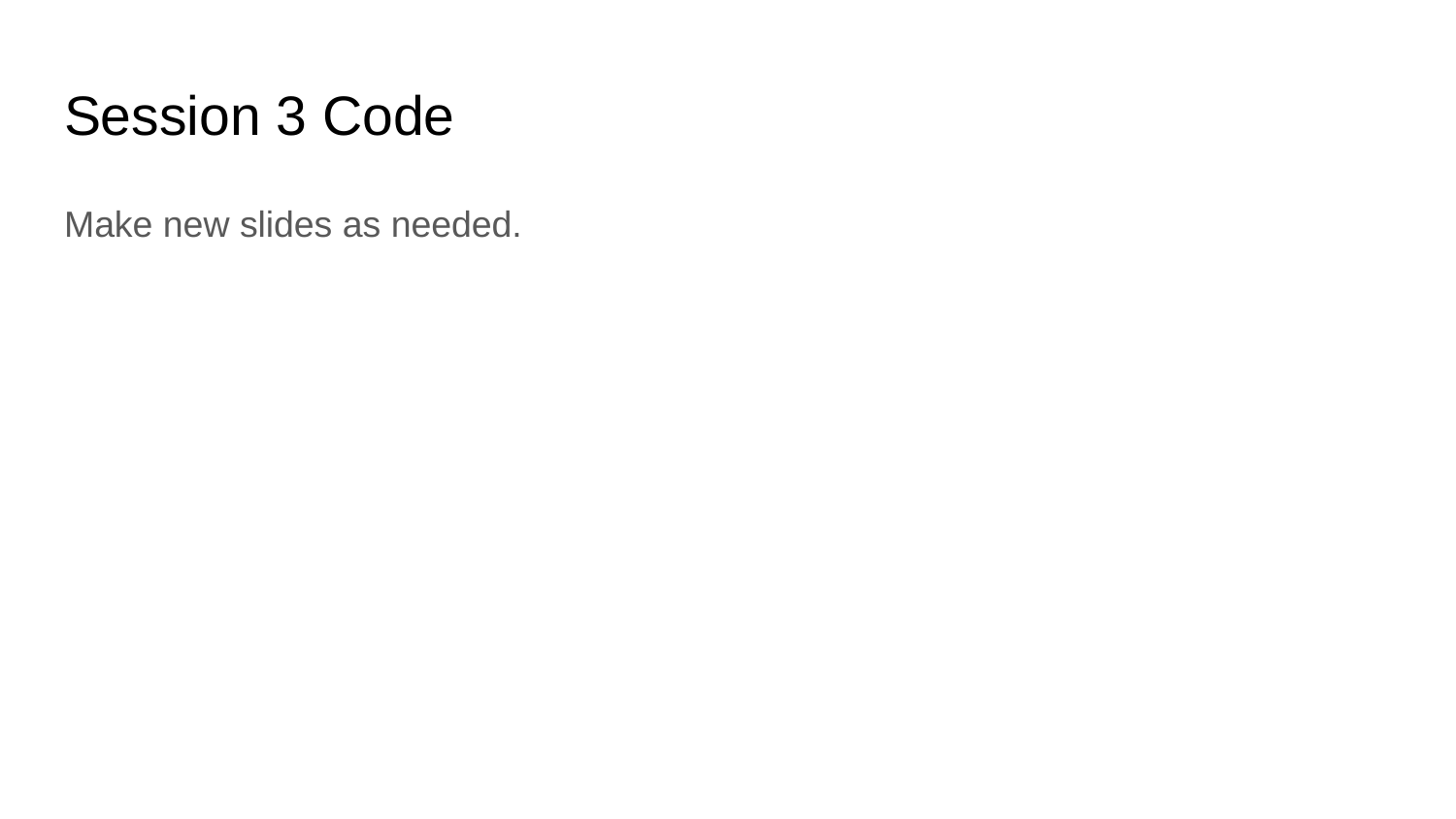

# Session 3 Code
Make new slides as needed.